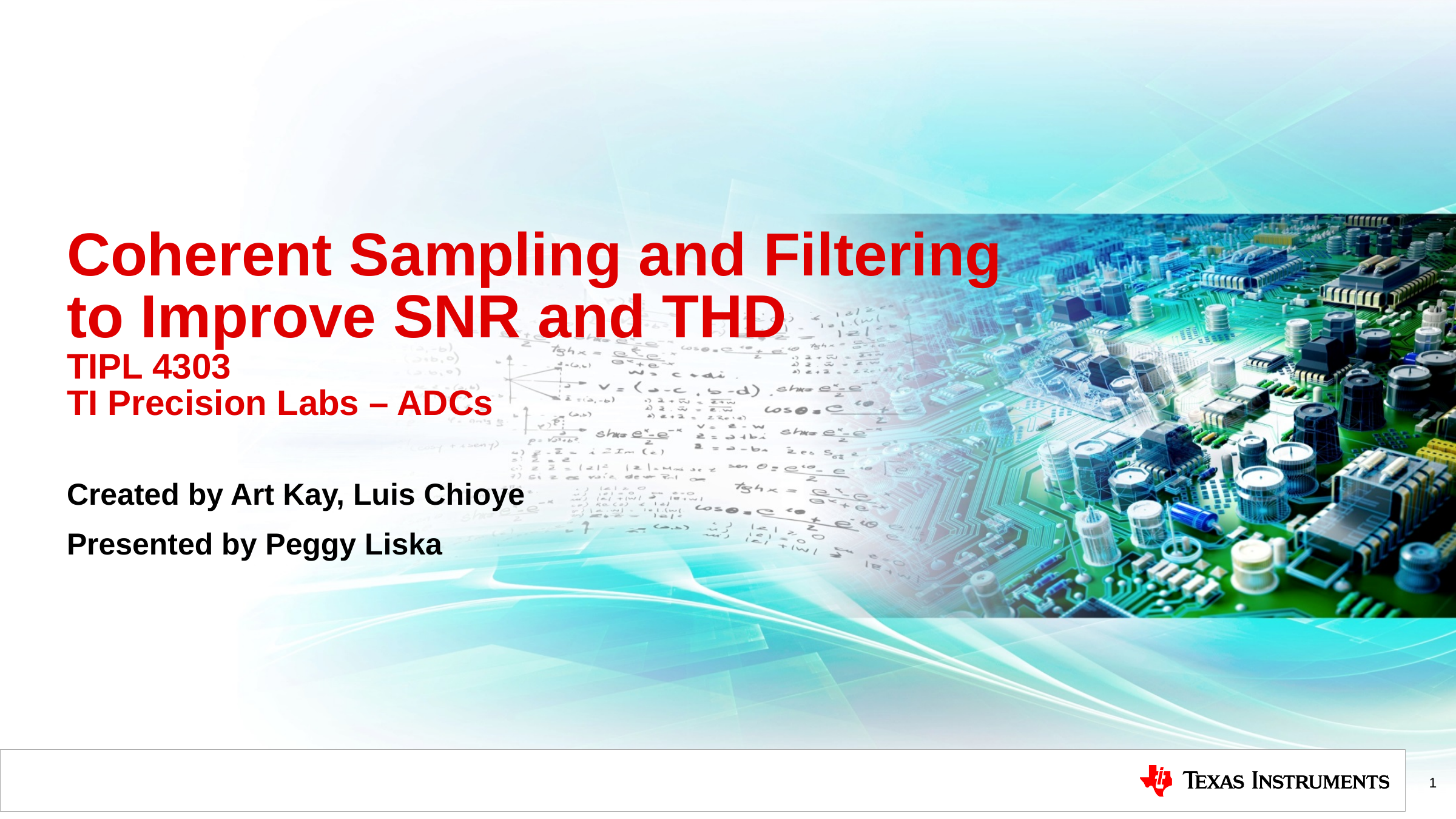

# Coherent Sampling and Filtering to Improve SNR and THD TIPL 4303 TI Precision Labs – ADCs
Created by Art Kay, Luis Chioye
Presented by Peggy Liska
1